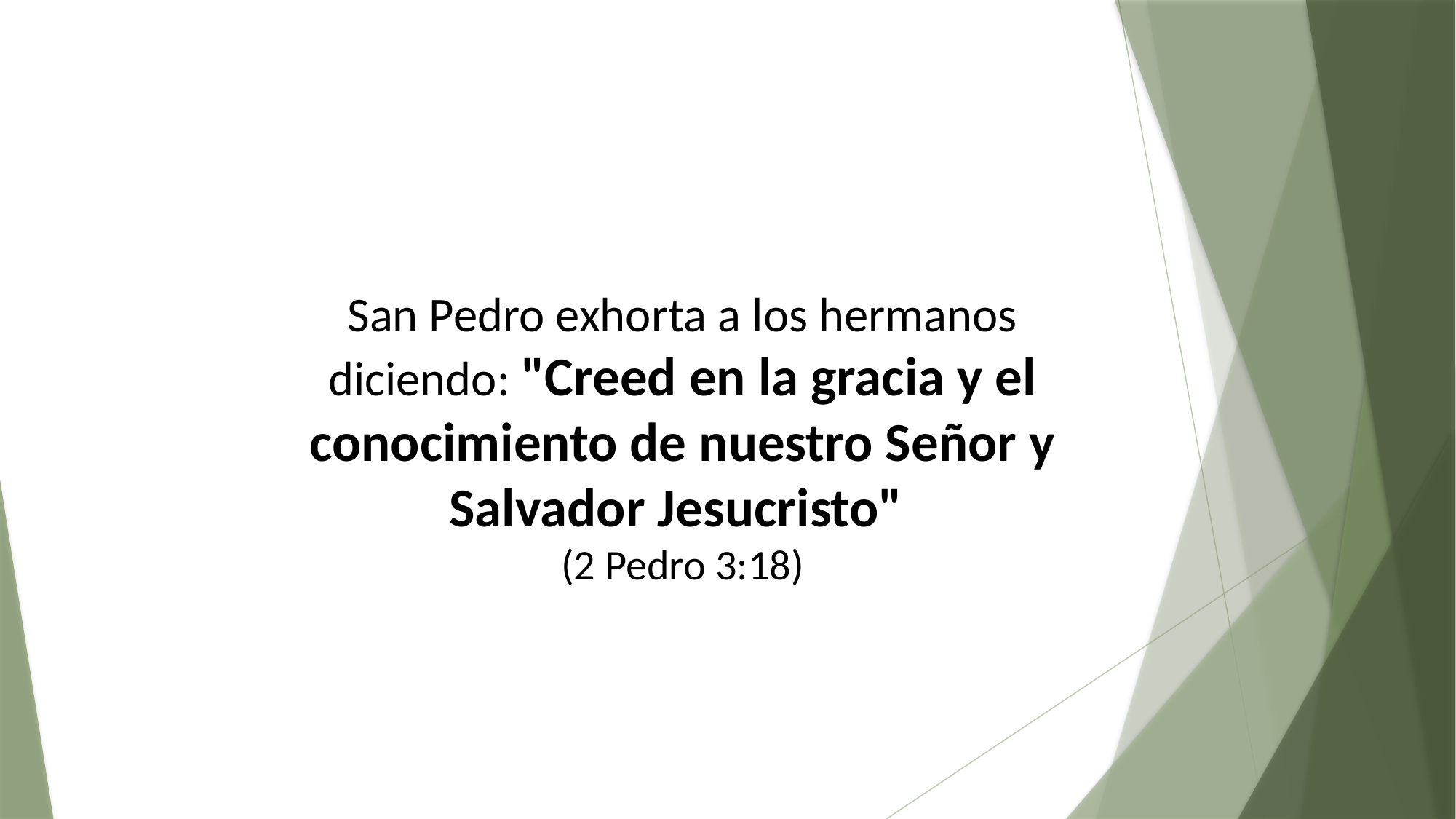

San Pedro exhorta a los hermanos diciendo: "Creed en la gracia y el conocimiento de nuestro Señor y Salvador Jesucristo"
(2 Pedro 3:18)